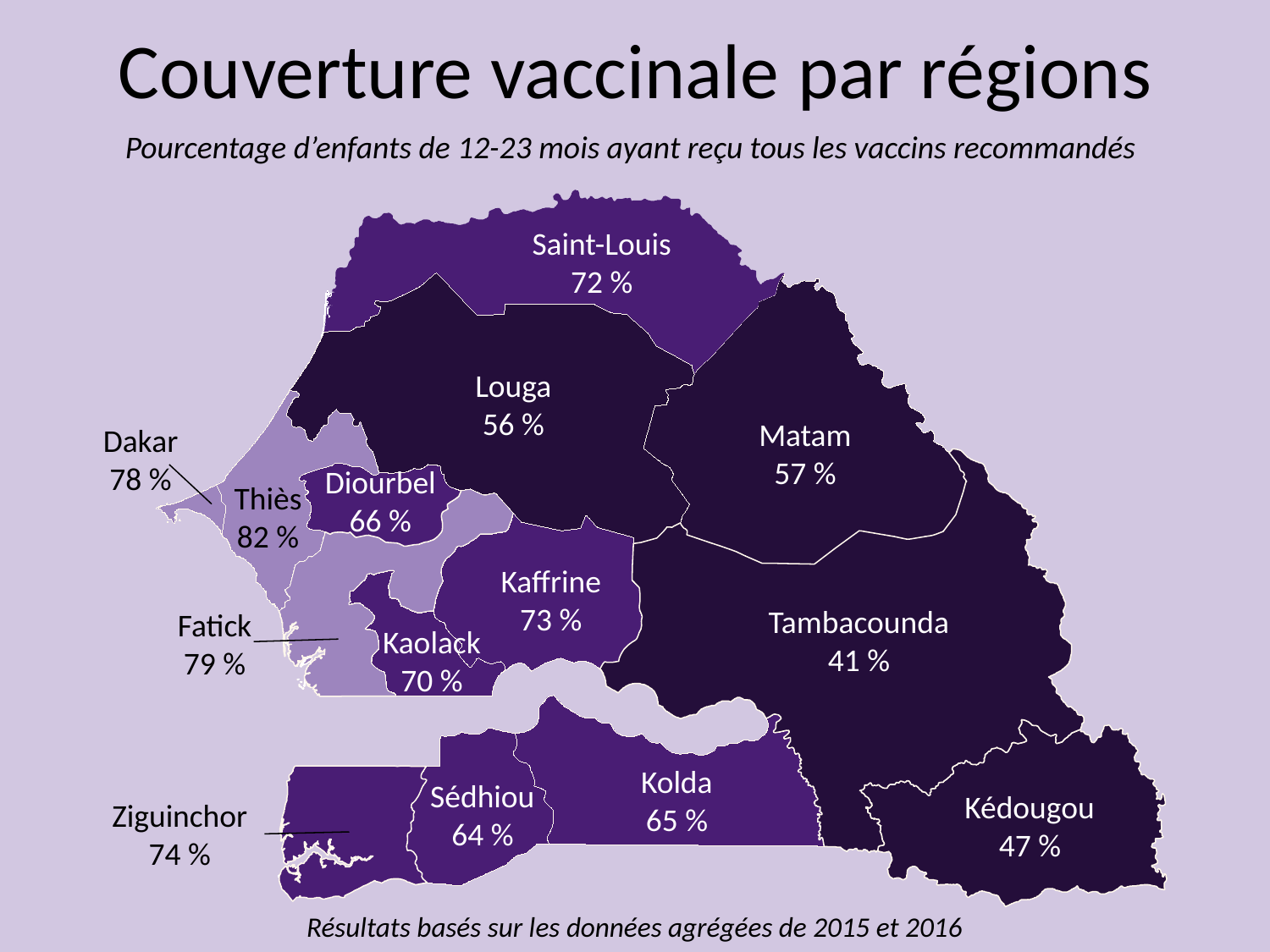

Couverture vaccinale par régions
Pourcentage d’enfants de 12-23 mois ayant reçu tous les vaccins recommandés

Saint-Louis
72 %
Louga
56 %
Matam
57 %
Dakar
78 %
Diourbel
66 %
Thiès
82 %
Kaffrine
73 %
Tambacounda
41 %
Fatick
79 %
Kaolack
70 %
Kolda
65 %
Sédhiou64 %
Kédougou
47 %
Ziguinchor
74 %
Résultats basés sur les données agrégées de 2015 et 2016